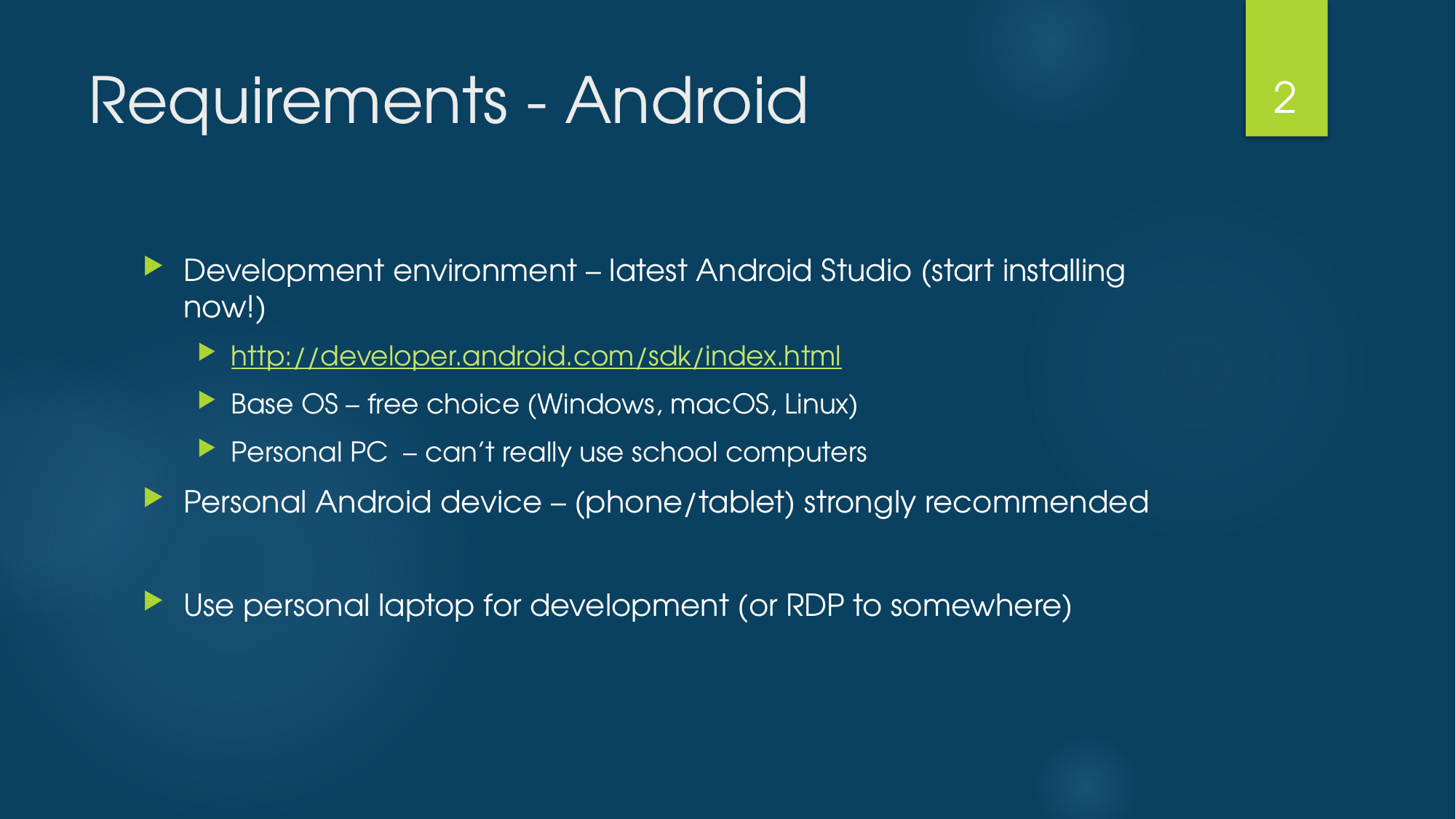

2
# Requirements - Android
Development environment – latest Android Studio (start installing now!)
http://developer.android.com/sdk/index.html
Base OS – free choice (Windows, macOS, Linux)
Personal PC  – can’t really use school computers
Personal Android device – (phone/tablet) strongly recommended

Use personal laptop for development (or RDP to somewhere)